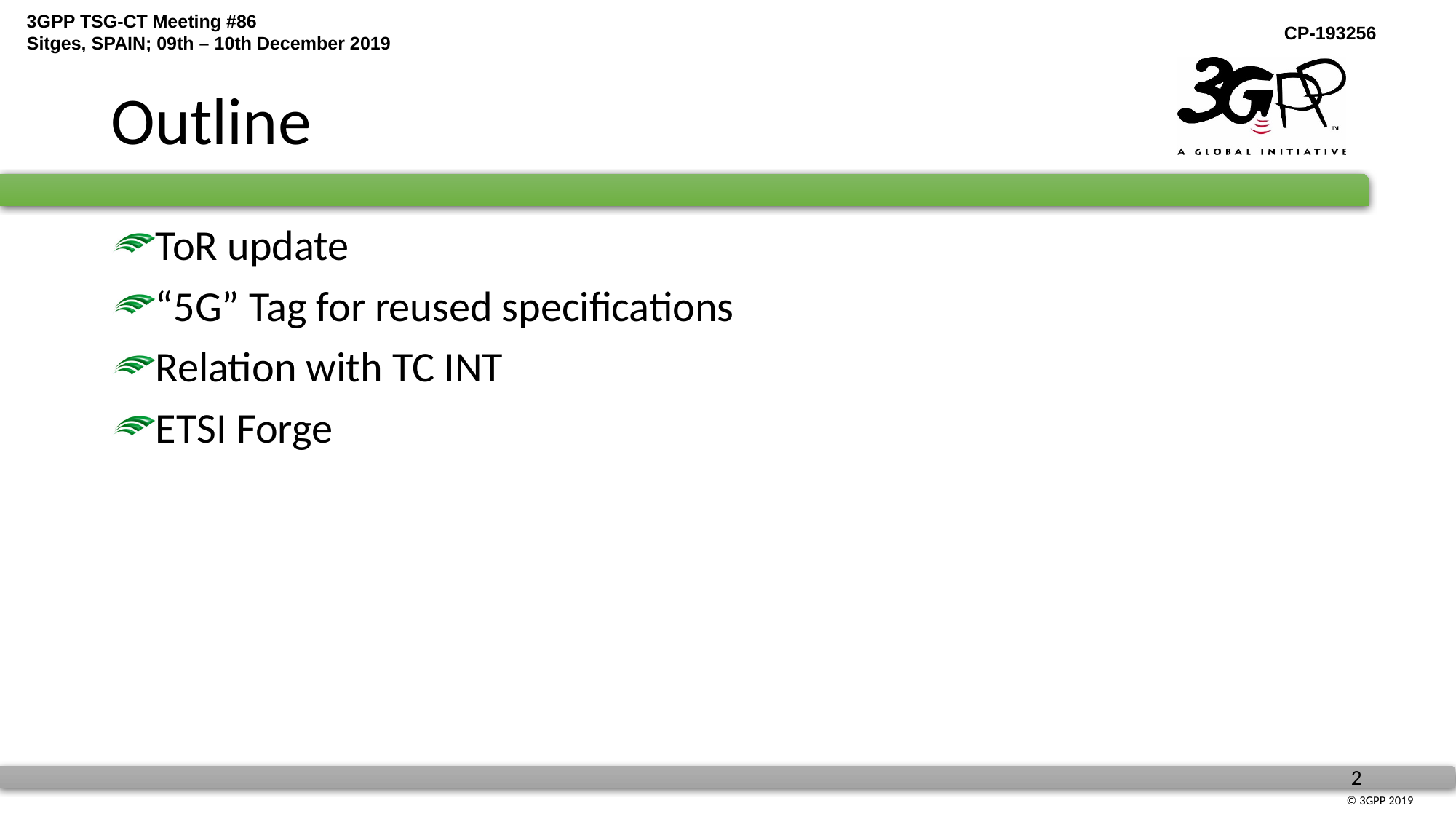

# Outline
ToR update
“5G” Tag for reused specifications
Relation with TC INT
ETSI Forge